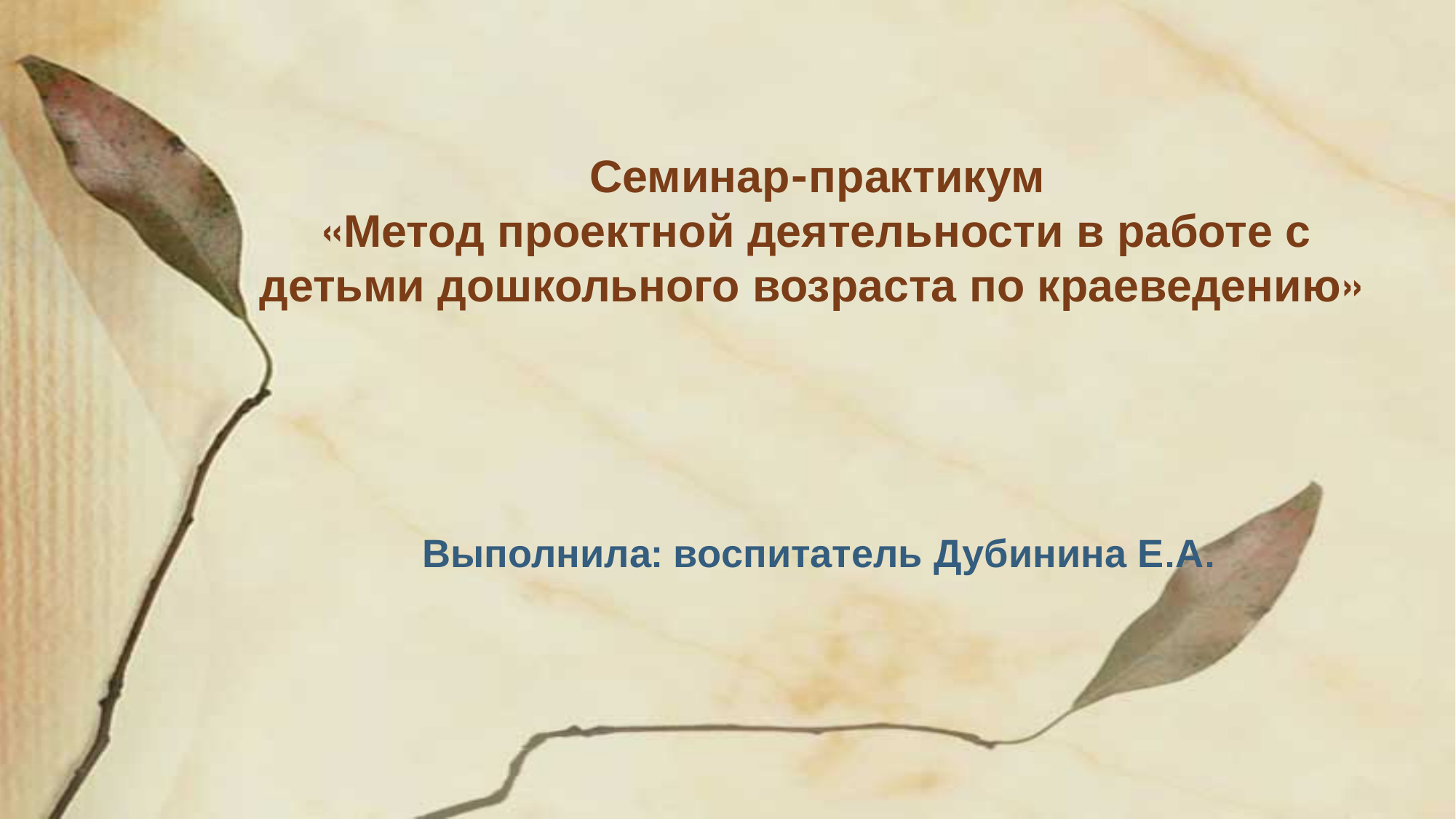

# Семинар-практикум «Метод проектной деятельности в работе с детьми дошкольного возраста по краеведению»
Выполнила: воспитатель Дубинина Е.А.